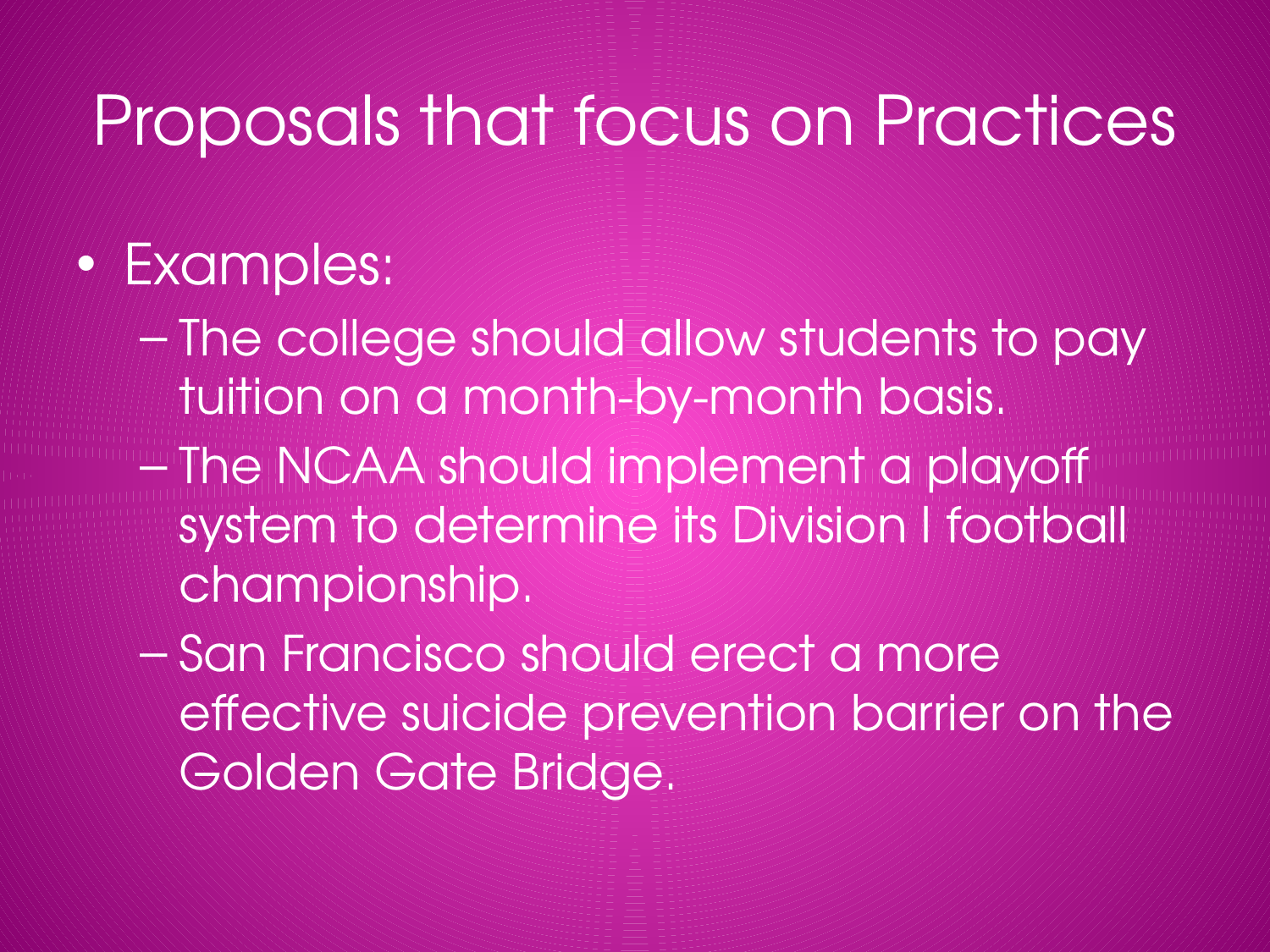

# Proposals that focus on Practices
Examples:
The college should allow students to pay tuition on a month-by-month basis.
The NCAA should implement a playoff system to determine its Division I football championship.
San Francisco should erect a more effective suicide prevention barrier on the Golden Gate Bridge.